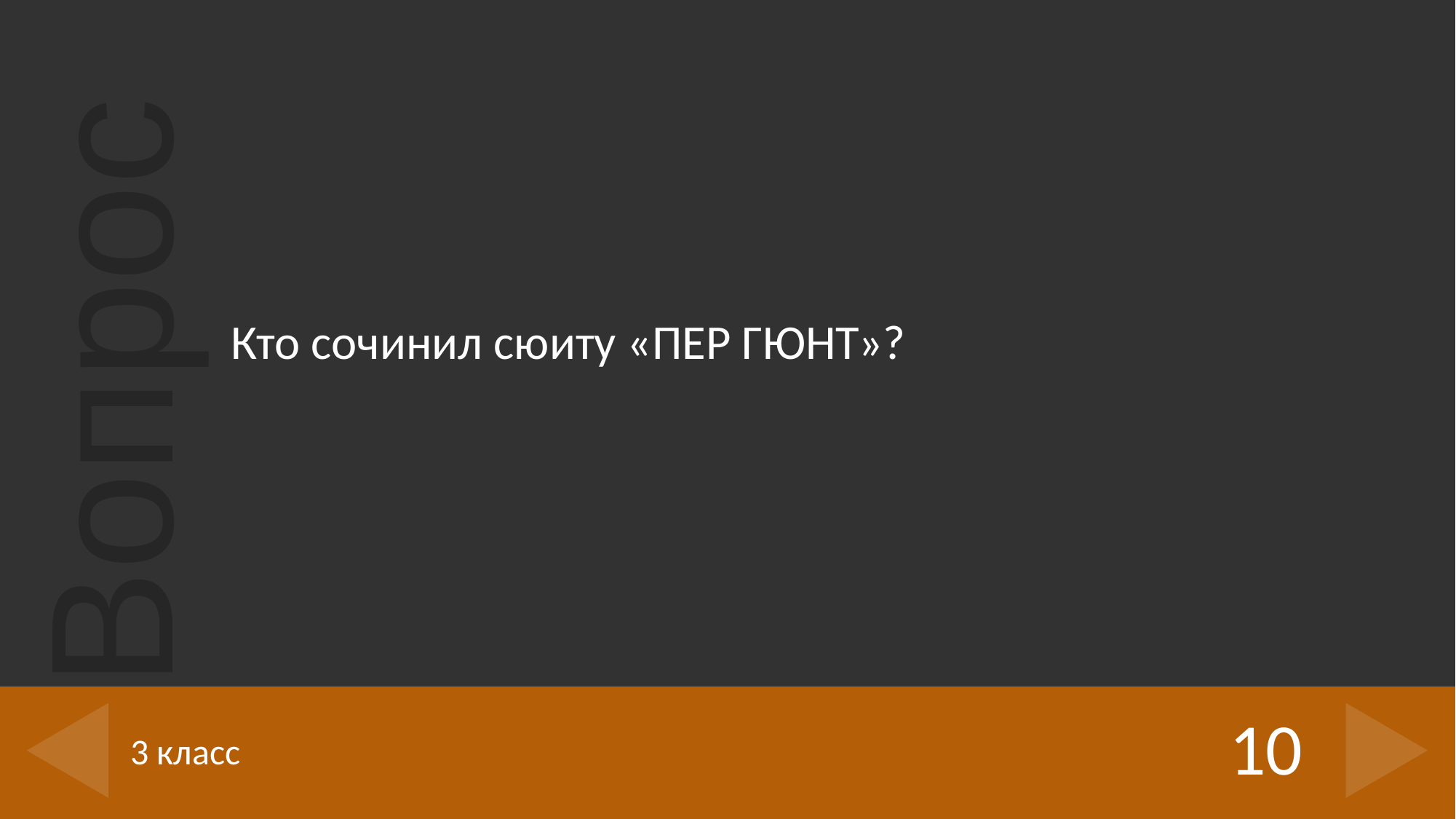

Кто сочинил сюиту «ПЕР ГЮНТ»?
10
# 3 класс